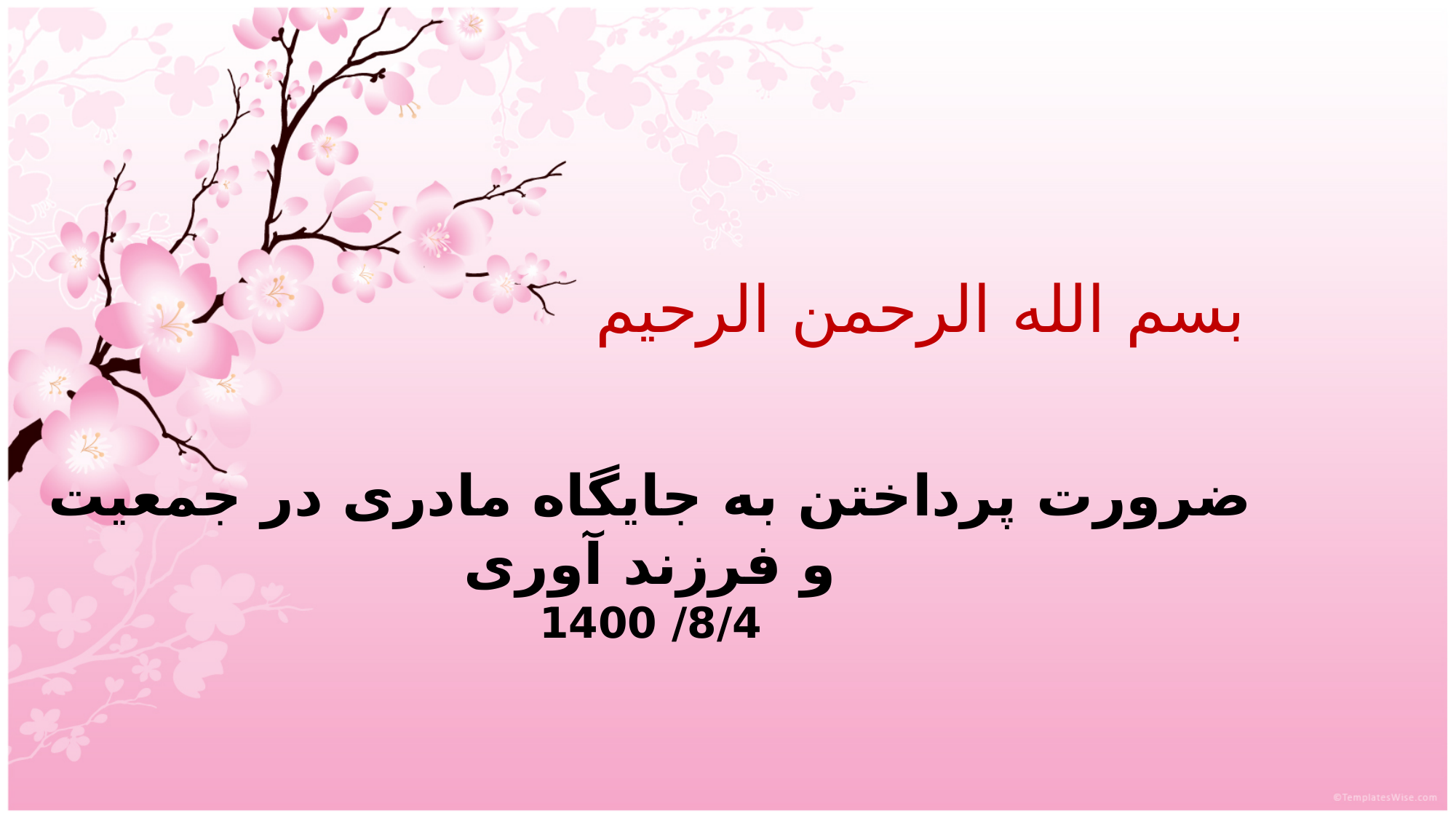

بسم الله الرحمن الرحیم
# ضرورت پرداختن به جایگاه مادری در جمعیت و فرزند آوری 8/4/ 1400